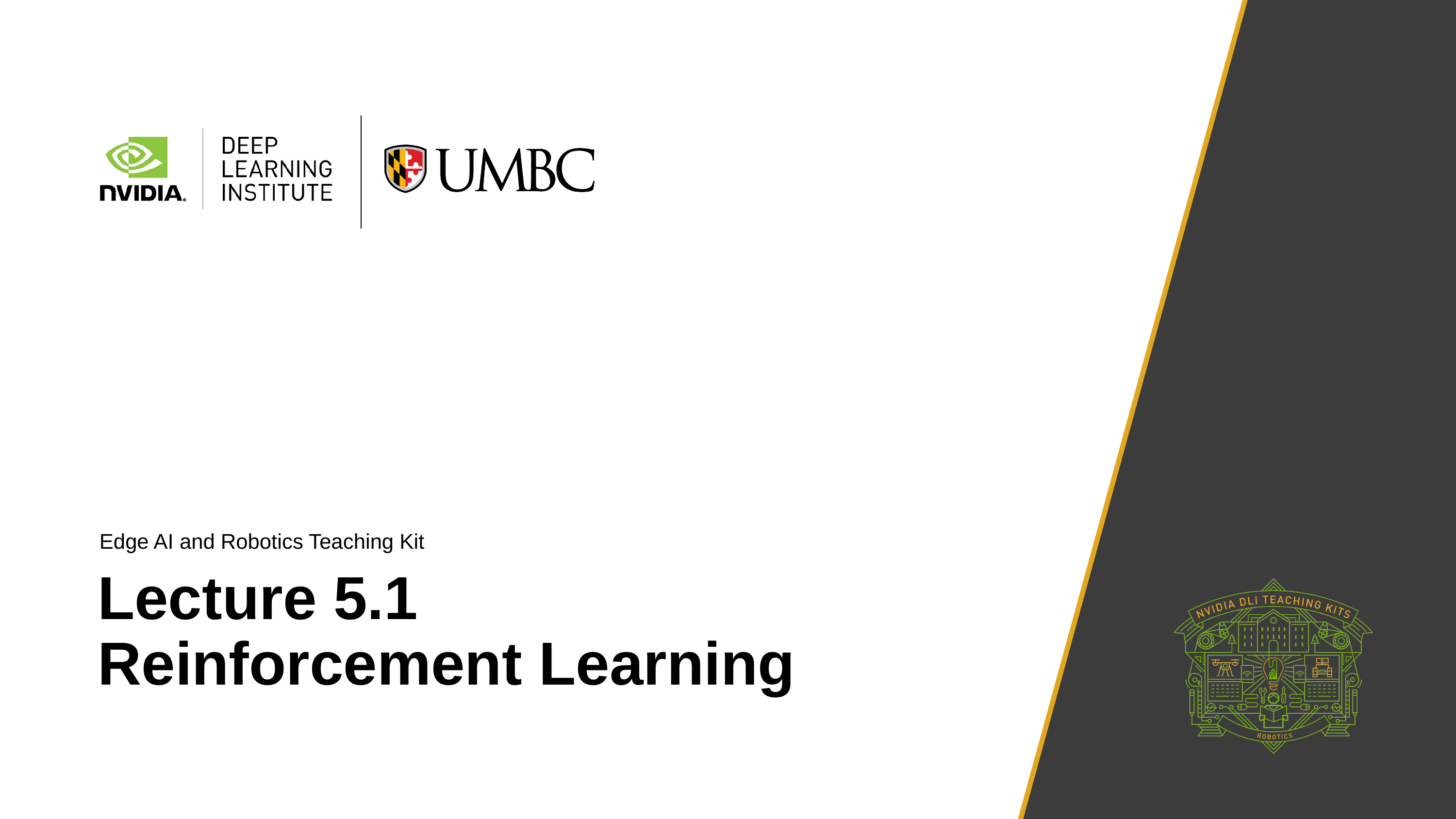

Edge AI and Robotics Teaching Kit
# Lecture 5.1 Reinforcement Learning